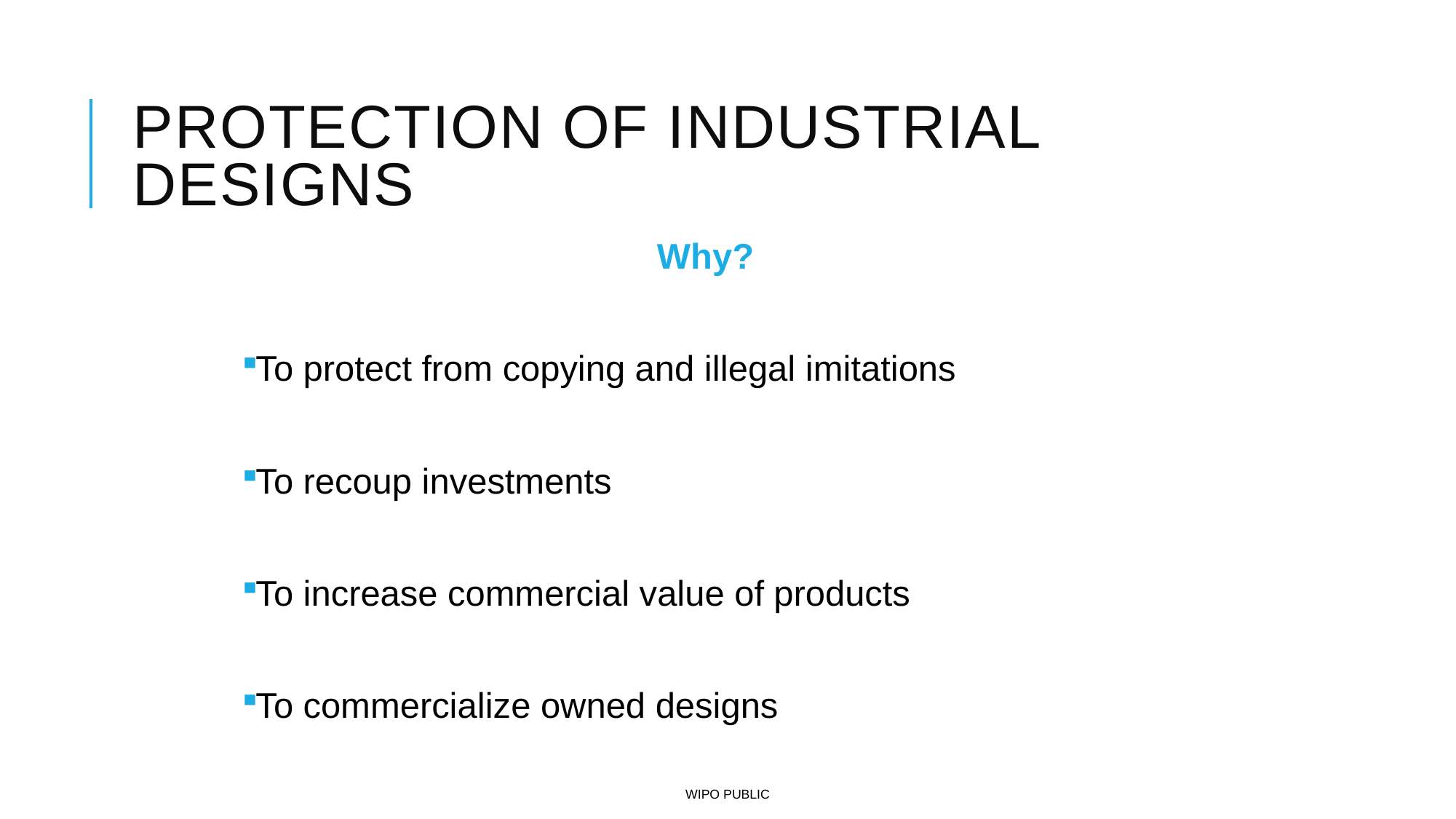

# Protection of Industrial Designs
Why?

To protect from copying and illegal imitations

To recoup investments

To increase commercial value of products

To commercialize owned designs